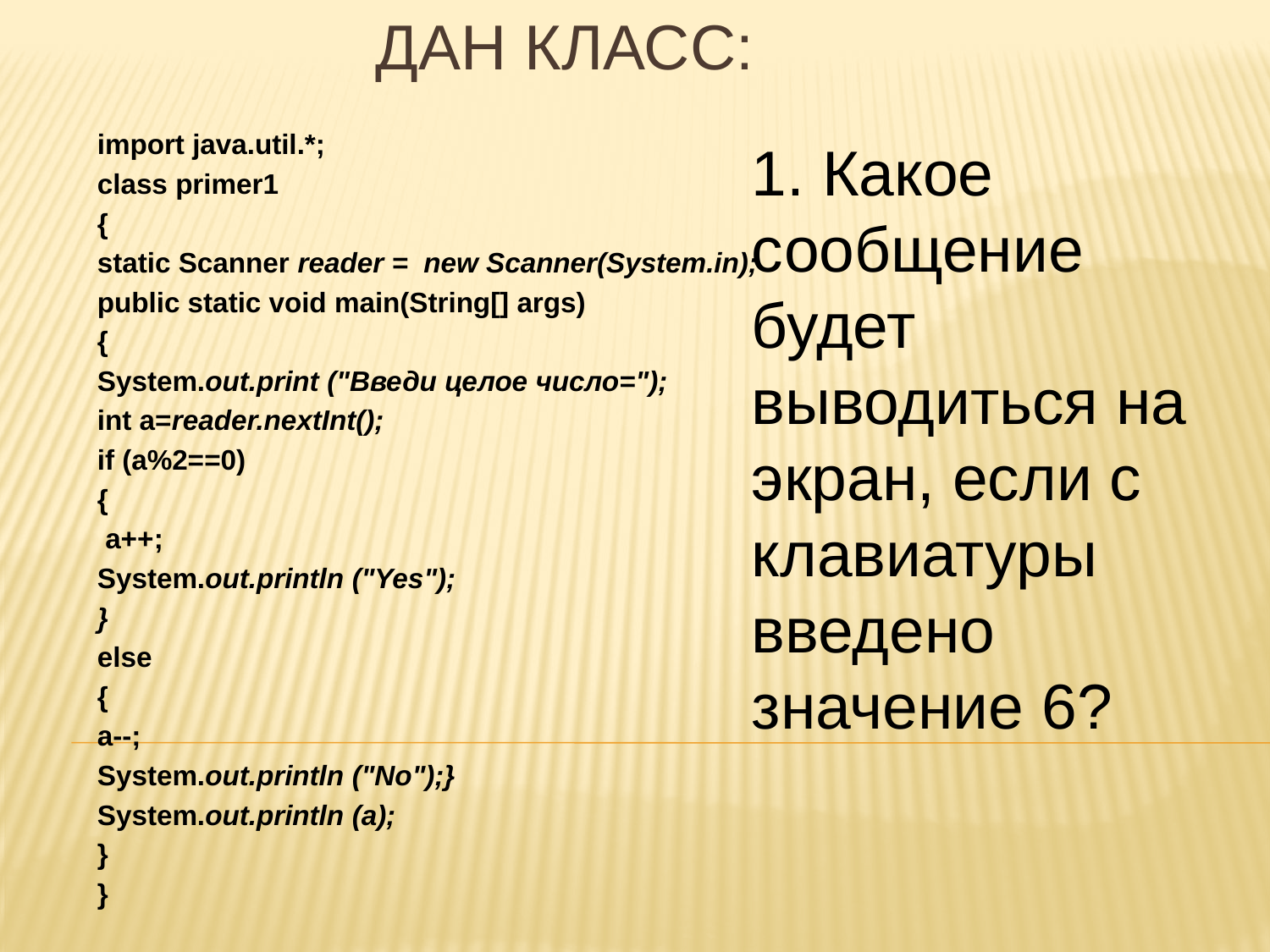

# Дан класс:
import java.util.*;
class primer1
{
static Scanner reader =  new Scanner(System.in);
public static void main(String[] args)
{
System.out.print ("Введи целое число=");
int a=reader.nextInt();
if (a%2==0)
{
 a++;
System.out.println ("Yes");
}
else
{
a--;
System.out.println ("No");}
System.out.println (a);
}
}
1. Какое сообщение будет выводиться на экран, если с клавиатуры введено значение 6?